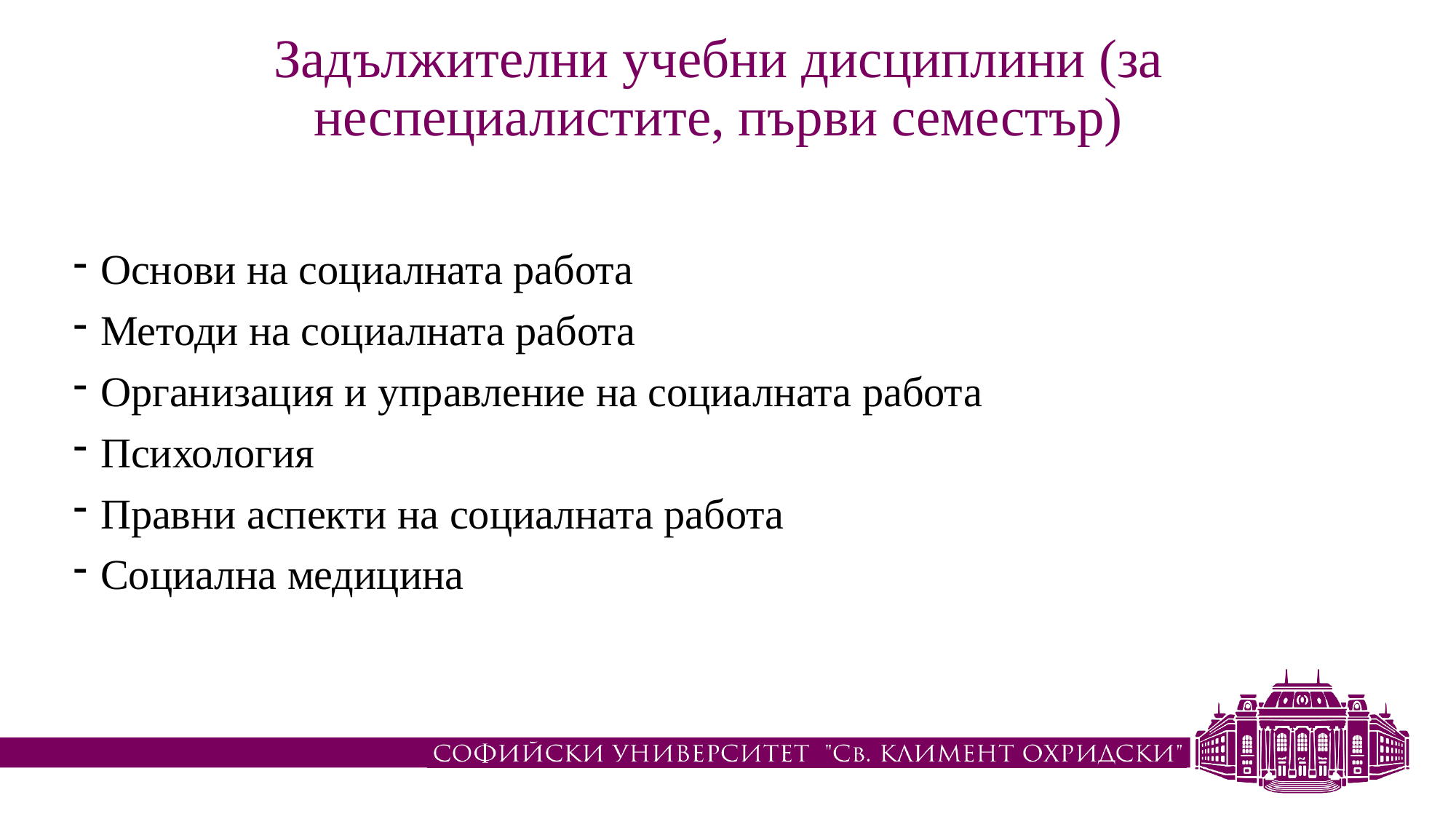

# Задължителни учебни дисциплини (за неспециалистите, първи семестър)

Основи на социалната работа
Методи на социалната работа
Организация и управление на социалната работа
Психология
Правни аспекти на социалната работа
Социална медицина